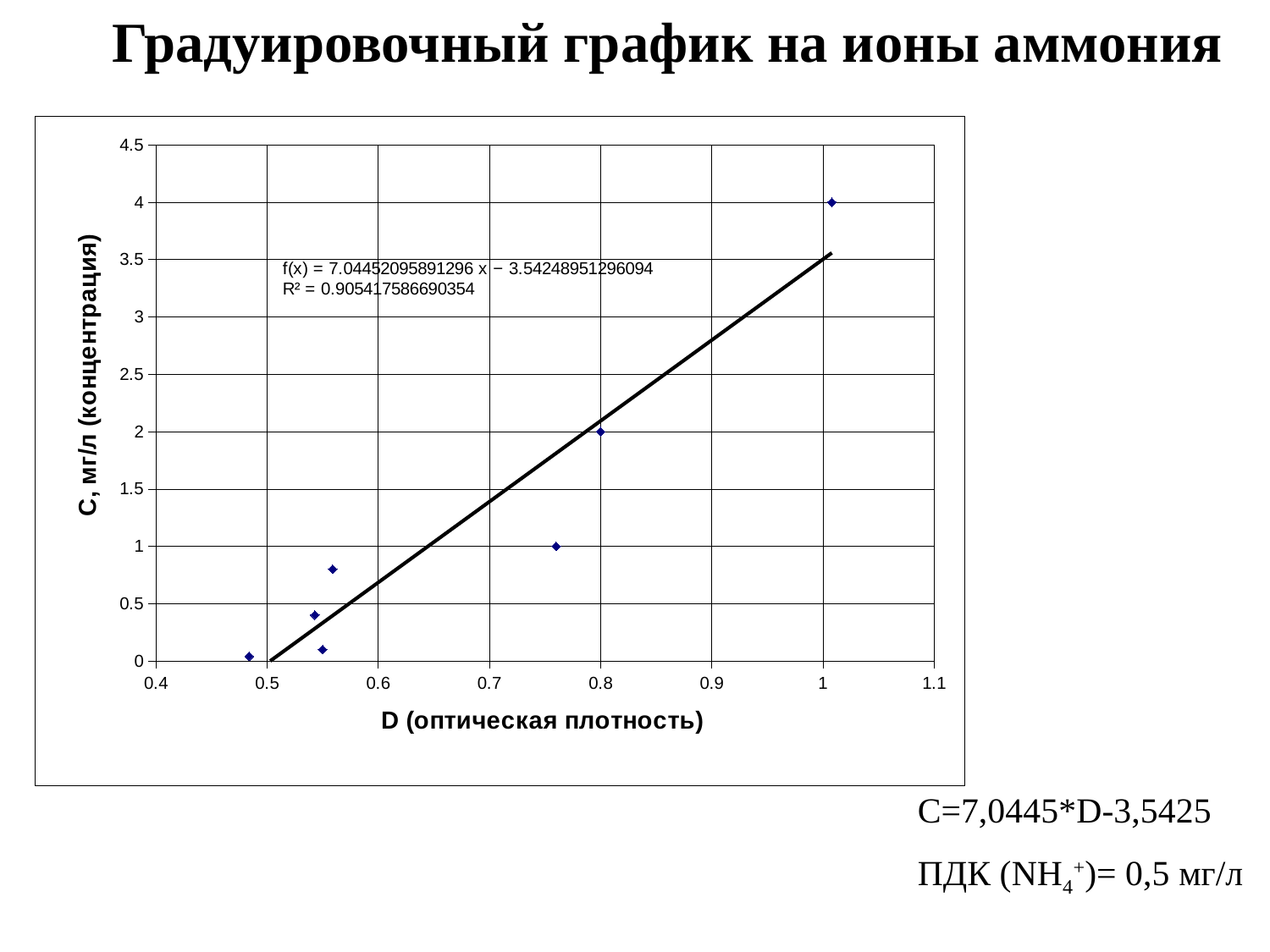

Градуировочный график на ионы аммония

### Chart

| Category | С, мг/л D, мг/л |
|---|---|
С=7,0445*D-3,5425

ПДК (NH4+)= 0,5 мг/л